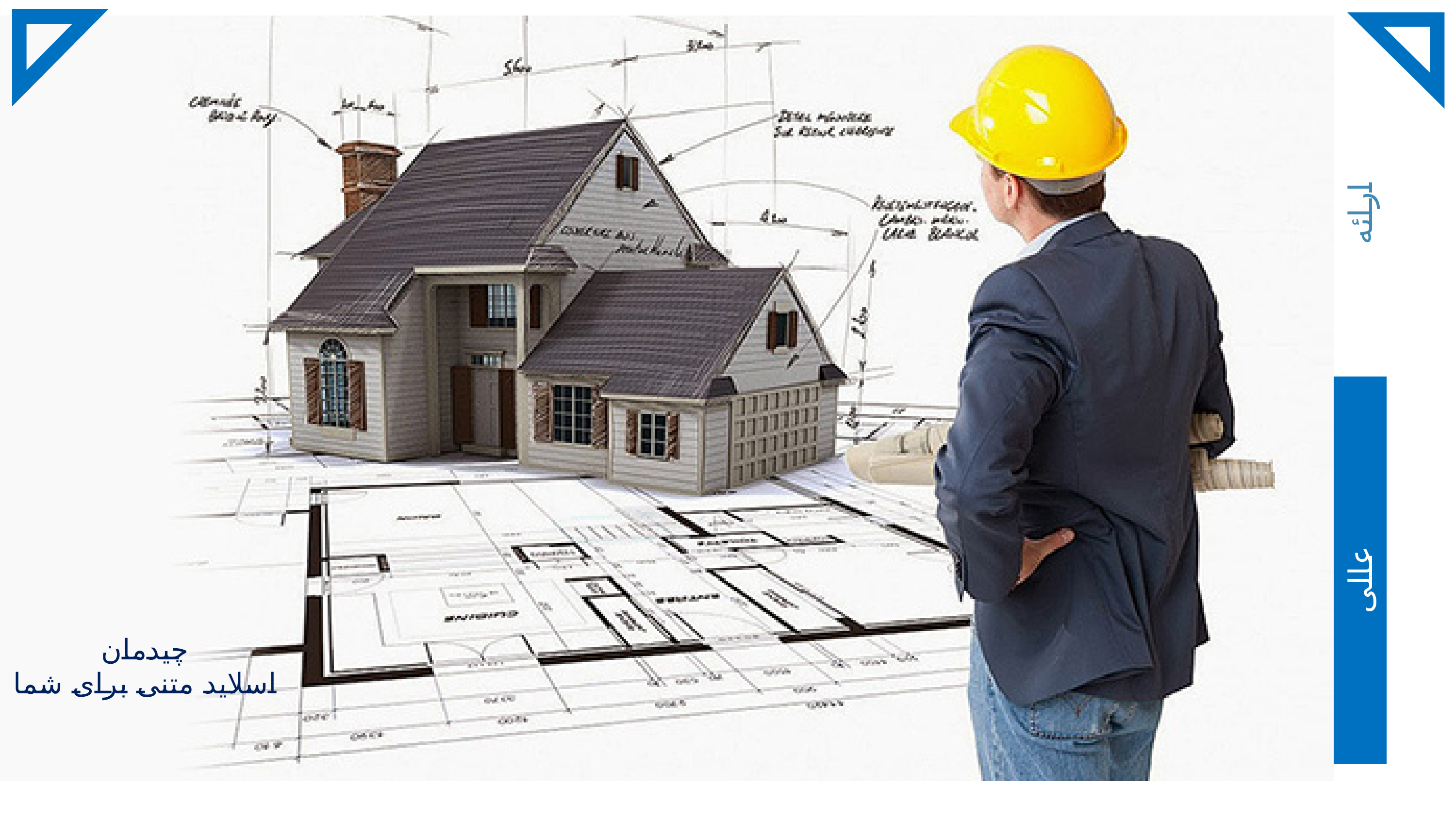

ارائه

عالی
چیدمان
اسلاید متنی برای شما